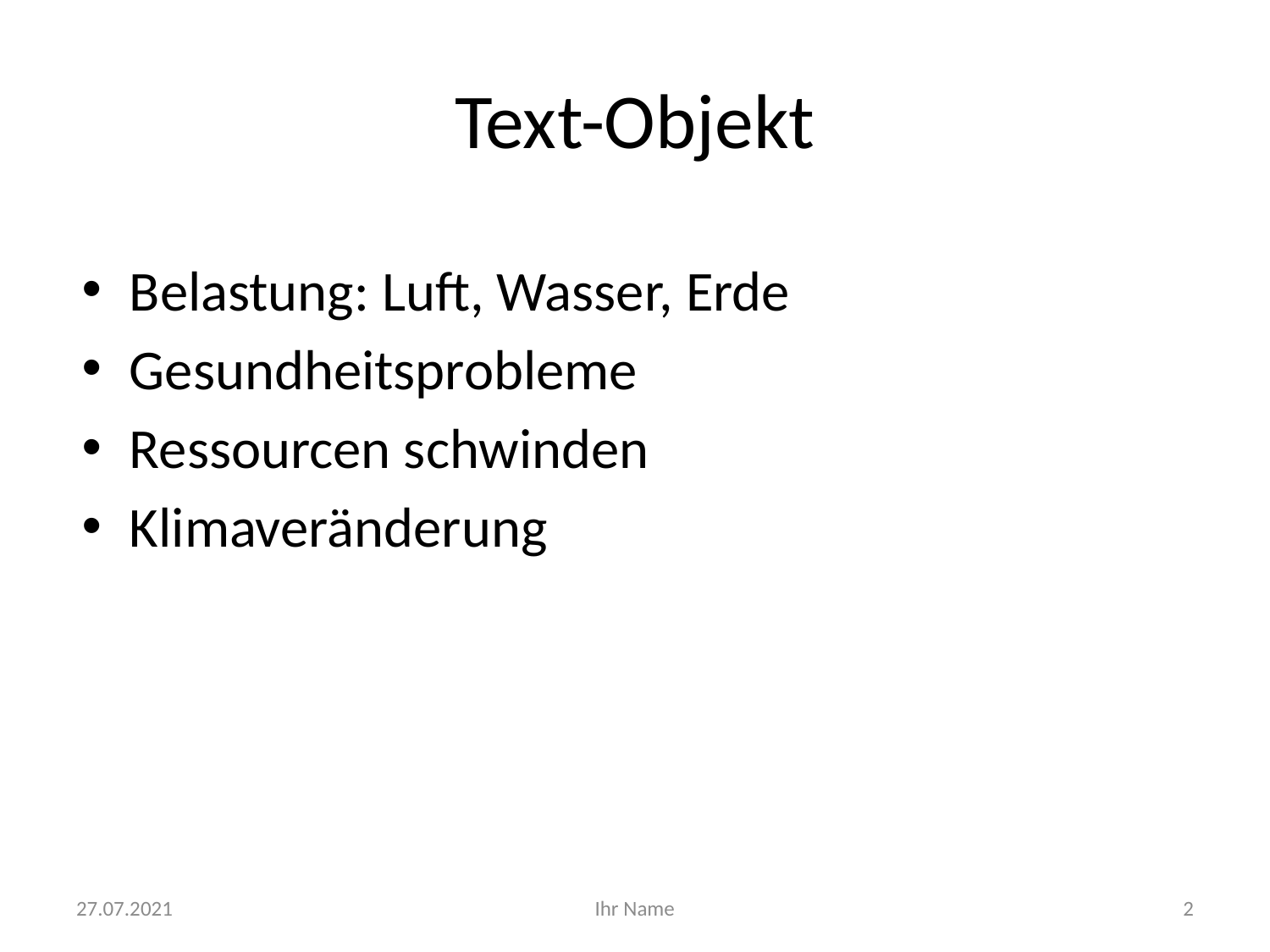

# Text-Objekt
Belastung: Luft, Wasser, Erde
Gesundheitsprobleme
Ressourcen schwinden
Klimaveränderung
27.07.2021
Ihr Name
2